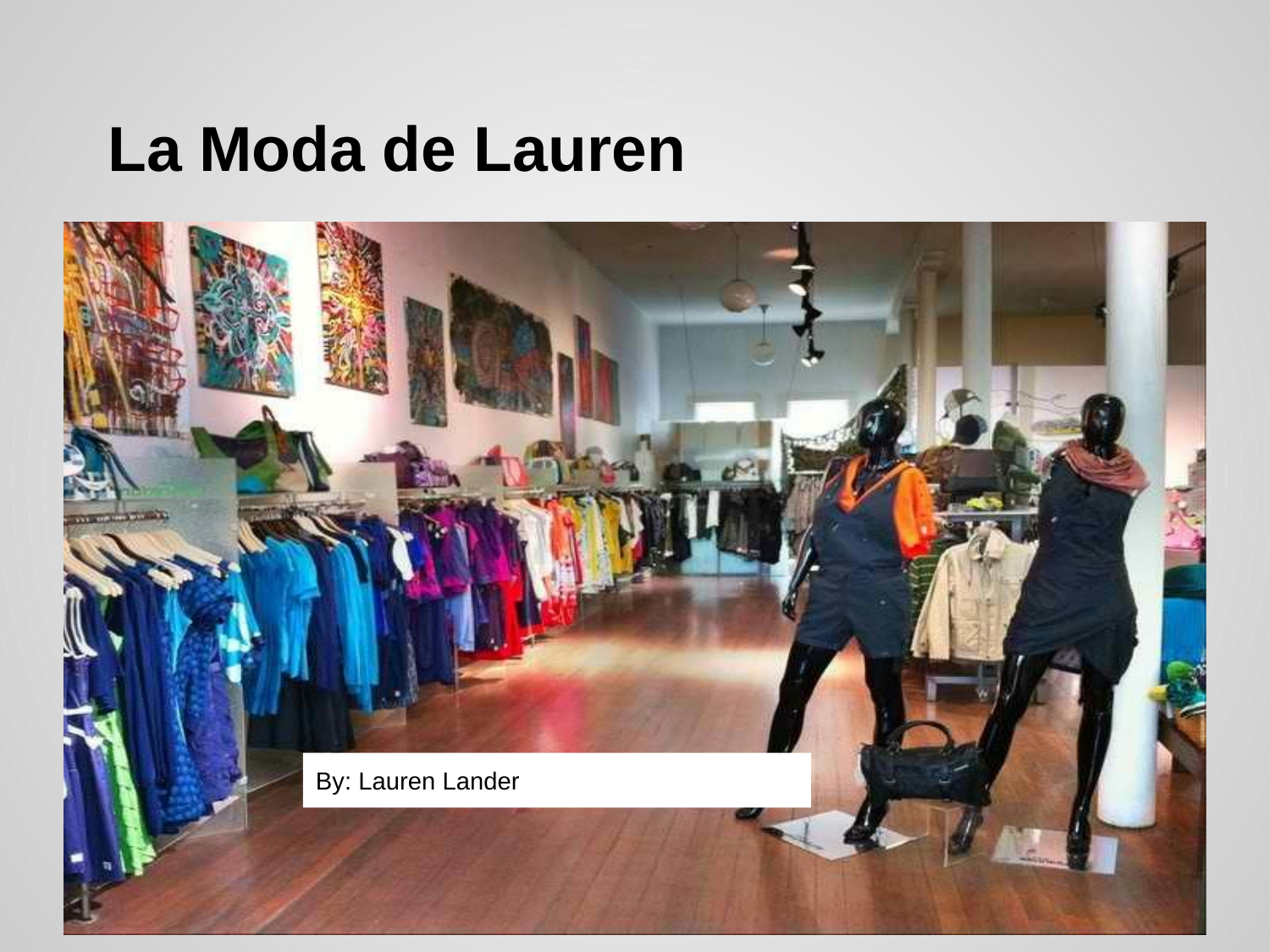

# La Moda de Lauren

By: Lauren Lander